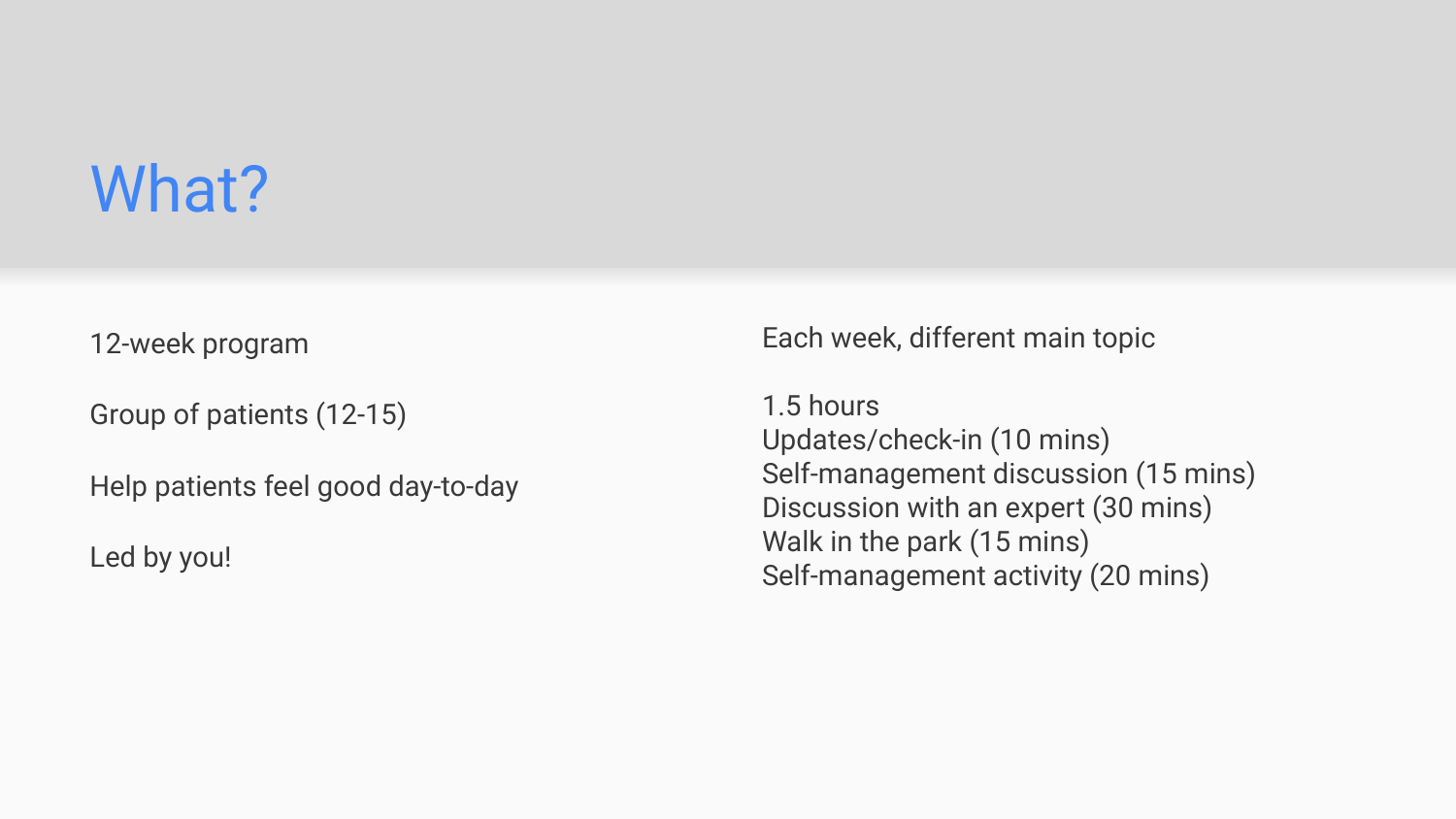

# What?
12-week program
Group of patients (12-15)
Help patients feel good day-to-day
Led by you!

Each week, different main topic

1.5 hours
Updates/check-in (10 mins)
Self-management discussion (15 mins)
Discussion with an expert (30 mins)
Walk in the park (15 mins)
Self-management activity (20 mins)